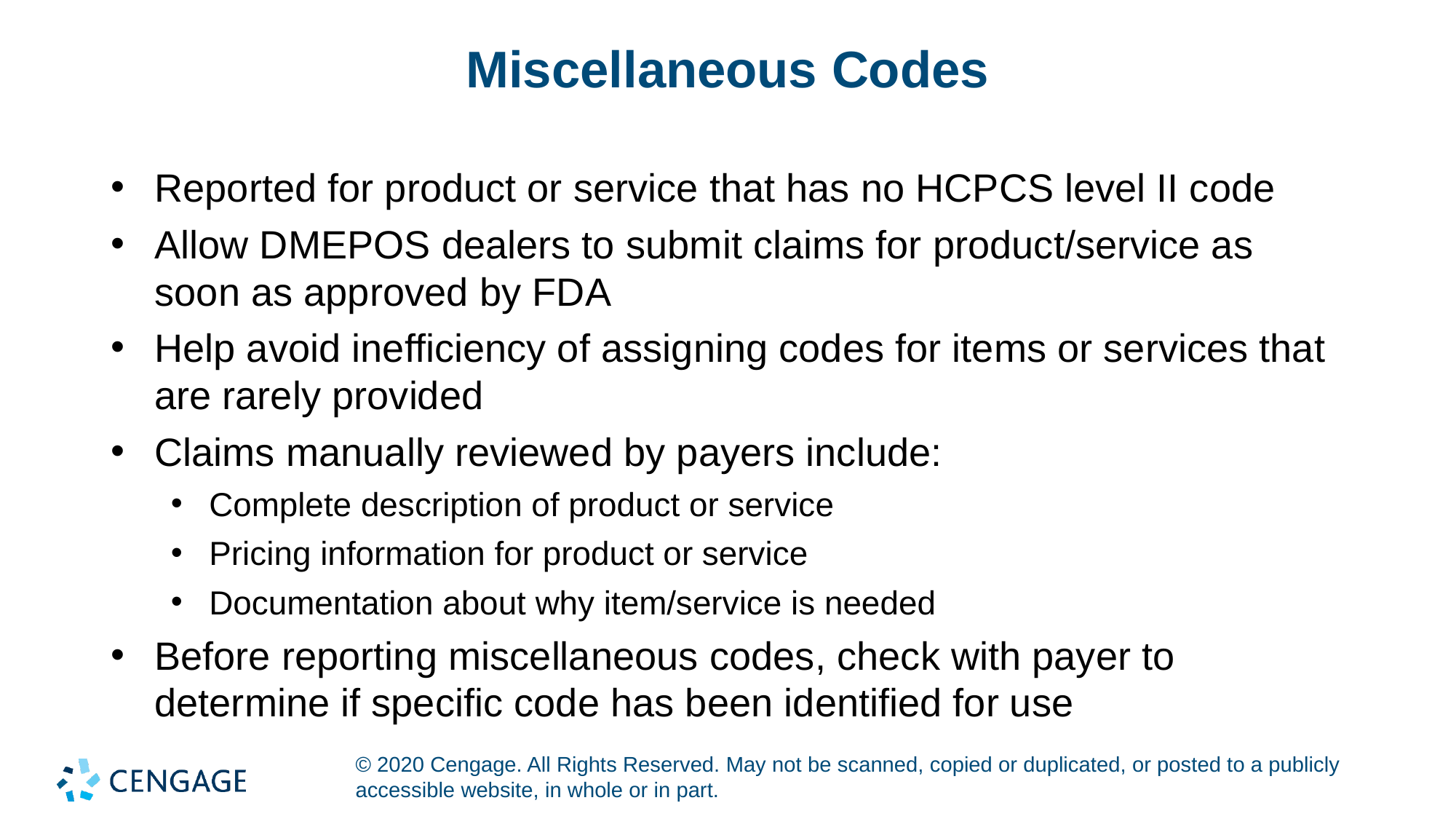

# Miscellaneous Codes
Reported for product or service that has no HCPCS level II code
Allow DMEPOS dealers to submit claims for product/service as soon as approved by FDA
Help avoid inefficiency of assigning codes for items or services that are rarely provided
Claims manually reviewed by payers include:
Complete description of product or service
Pricing information for product or service
Documentation about why item/service is needed
Before reporting miscellaneous codes, check with payer to determine if specific code has been identified for use